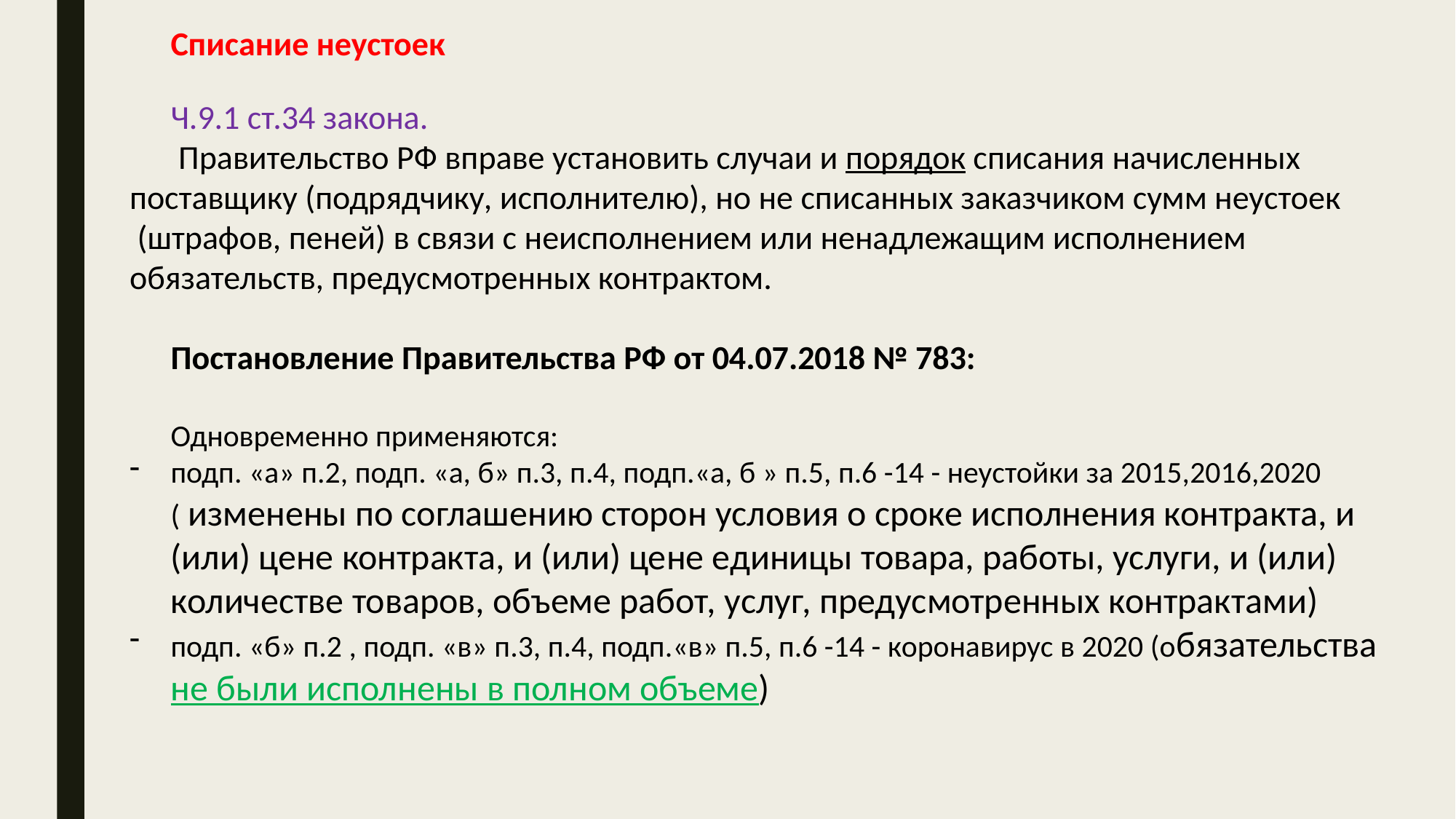

Списание неустоек

Ч.9.1 ст.34 закона.
 Правительство РФ вправе установить случаи и порядок списания начисленных поставщику (подрядчику, исполнителю), но не списанных заказчиком сумм неустоек  (штрафов, пеней) в связи с неисполнением или ненадлежащим исполнением обязательств, предусмотренных контрактом.

Постановление Правительства РФ от 04.07.2018 № 783:

Одновременно применяются:
подп. «а» п.2, подп. «а, б» п.3, п.4, подп.«а, б » п.5, п.6 -14 - неустойки за 2015,2016,2020 ( изменены по соглашению сторон условия о сроке исполнения контракта, и (или) цене контракта, и (или) цене единицы товара, работы, услуги, и (или) количестве товаров, объеме работ, услуг, предусмотренных контрактами)
подп. «б» п.2 , подп. «в» п.3, п.4, подп.«в» п.5, п.6 -14 - коронавирус в 2020 (обязательства не были исполнены в полном объеме)